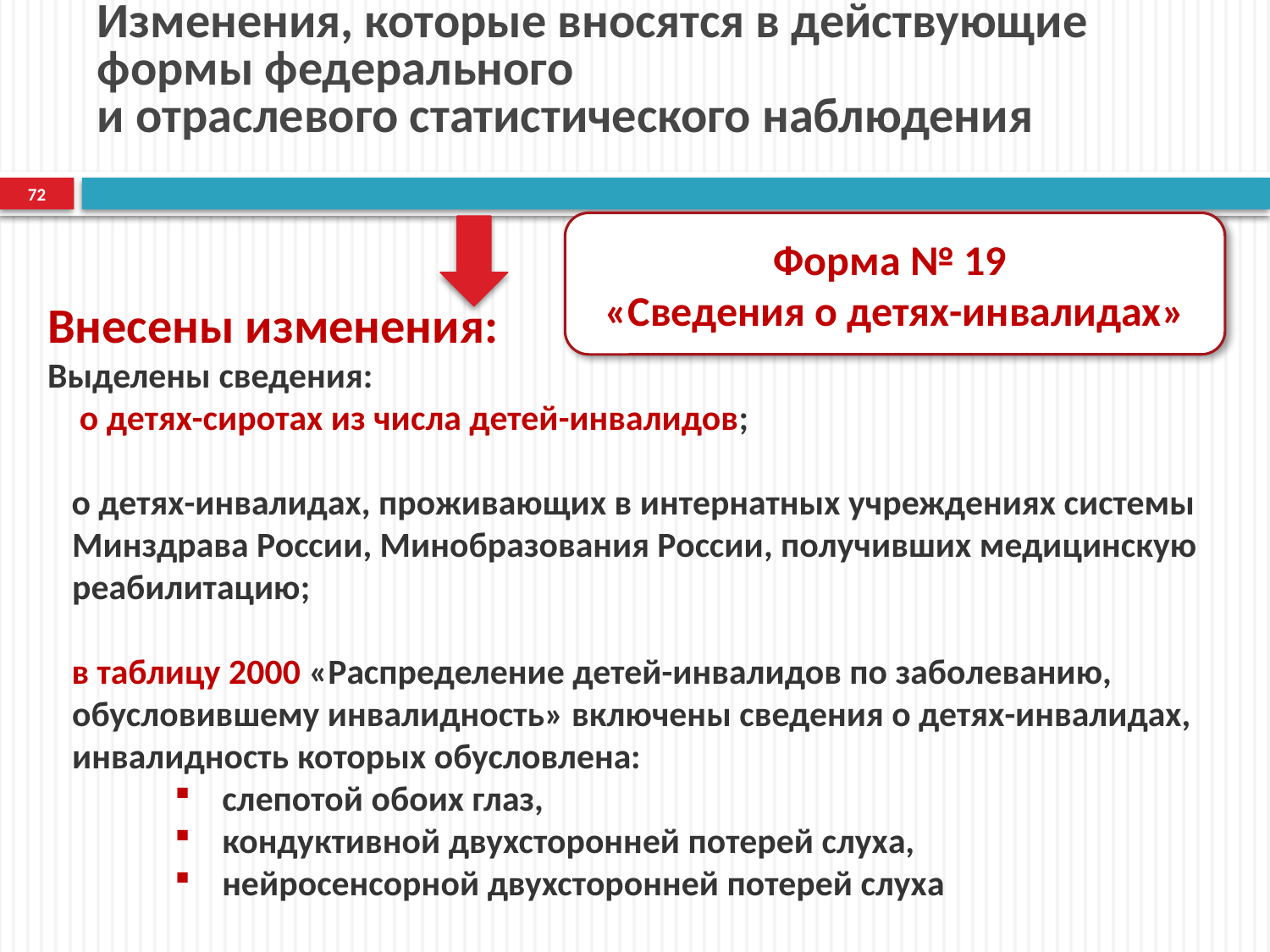

# Изменения, которые вносятся в действующие формы федерального и отраслевого статистического наблюдения
72
Форма № 19
«Сведения о детях-инвалидах»

Внесены изменения:
Выделены сведения:
    о детях-сиротах из числа детей-инвалидов;

   о детях-инвалидах, проживающих в интернатных учреждениях системы Минздрава России, Минобразования России, получивших медицинскую реабилитацию;

   в таблицу 2000 «Распределение детей-инвалидов по заболеванию, обусловившему инвалидность» включены сведения о детях-инвалидах, инвалидность которых обусловлена:
слепотой обоих глаз,
кондуктивной двухсторонней потерей слуха,
нейросенсорной двухсторонней потерей слуха